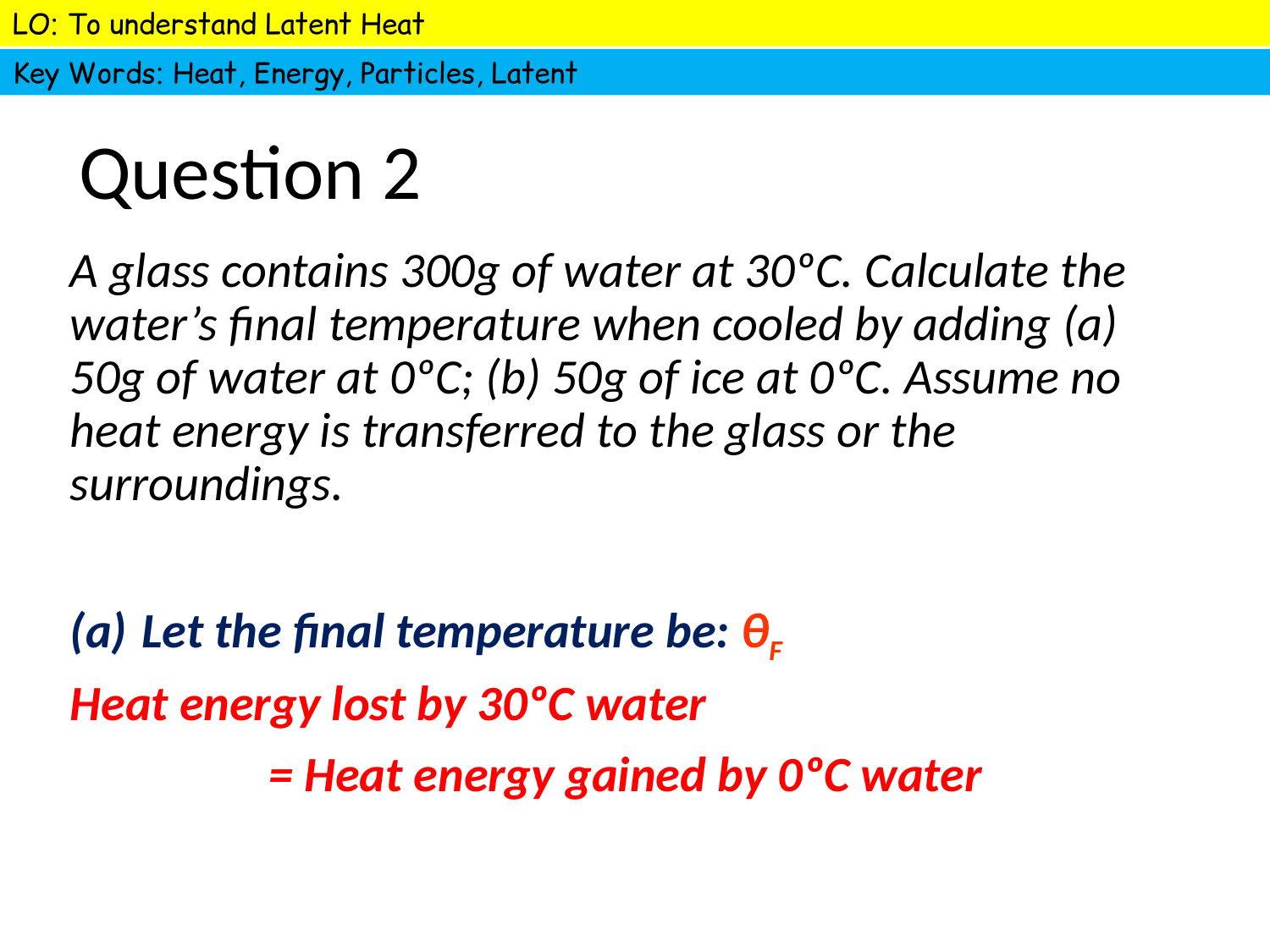

# Question 2
A glass contains 300g of water at 30ºC. Calculate the water’s final temperature when cooled by adding (a) 50g of water at 0ºC; (b) 50g of ice at 0ºC. Assume no heat energy is transferred to the glass or the surroundings.

Let the final temperature be: θF
Heat energy lost by 30ºC water
		= Heat energy gained by 0ºC water